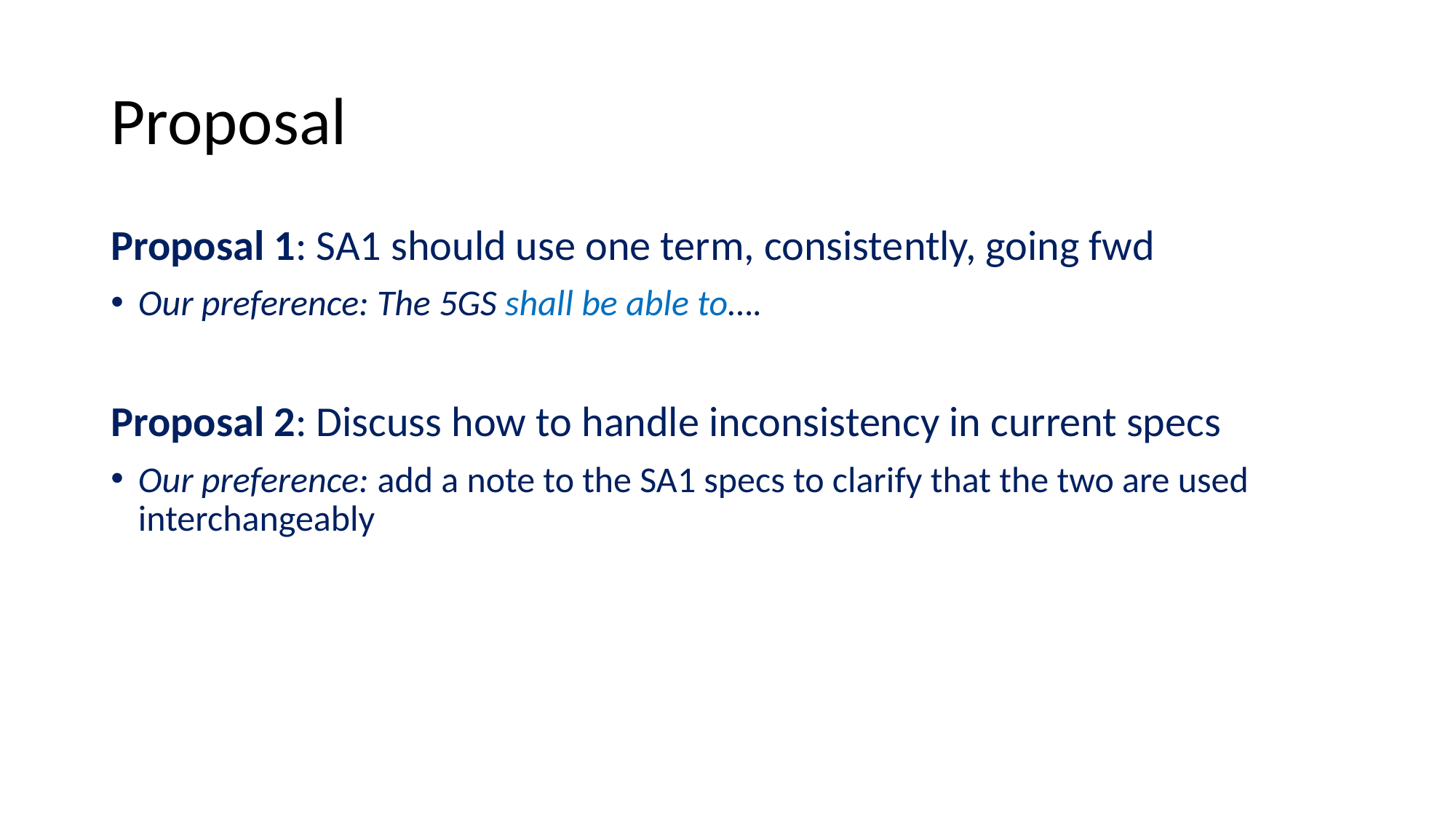

# Proposal
Proposal 1: SA1 should use one term, consistently, going fwd
Our preference: The 5GS shall be able to….

Proposal 2: Discuss how to handle inconsistency in current specs
Our preference: add a note to the SA1 specs to clarify that the two are used interchangeably